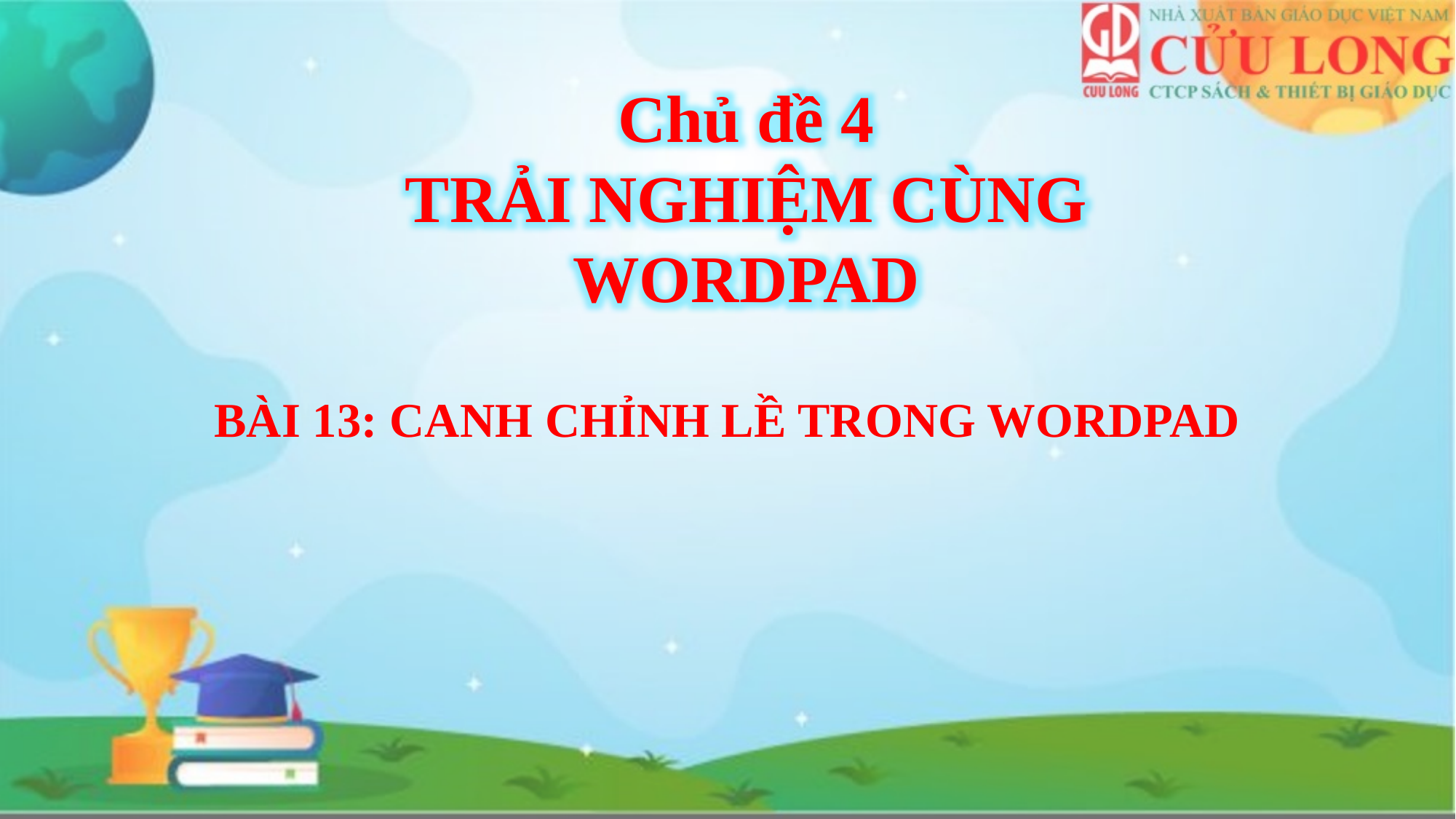

Chủ đề 4
TRẢI NGHIỆM CÙNG WORDPAD
BÀI 13: CANH CHỈNH LỀ TRONG WORDPAD